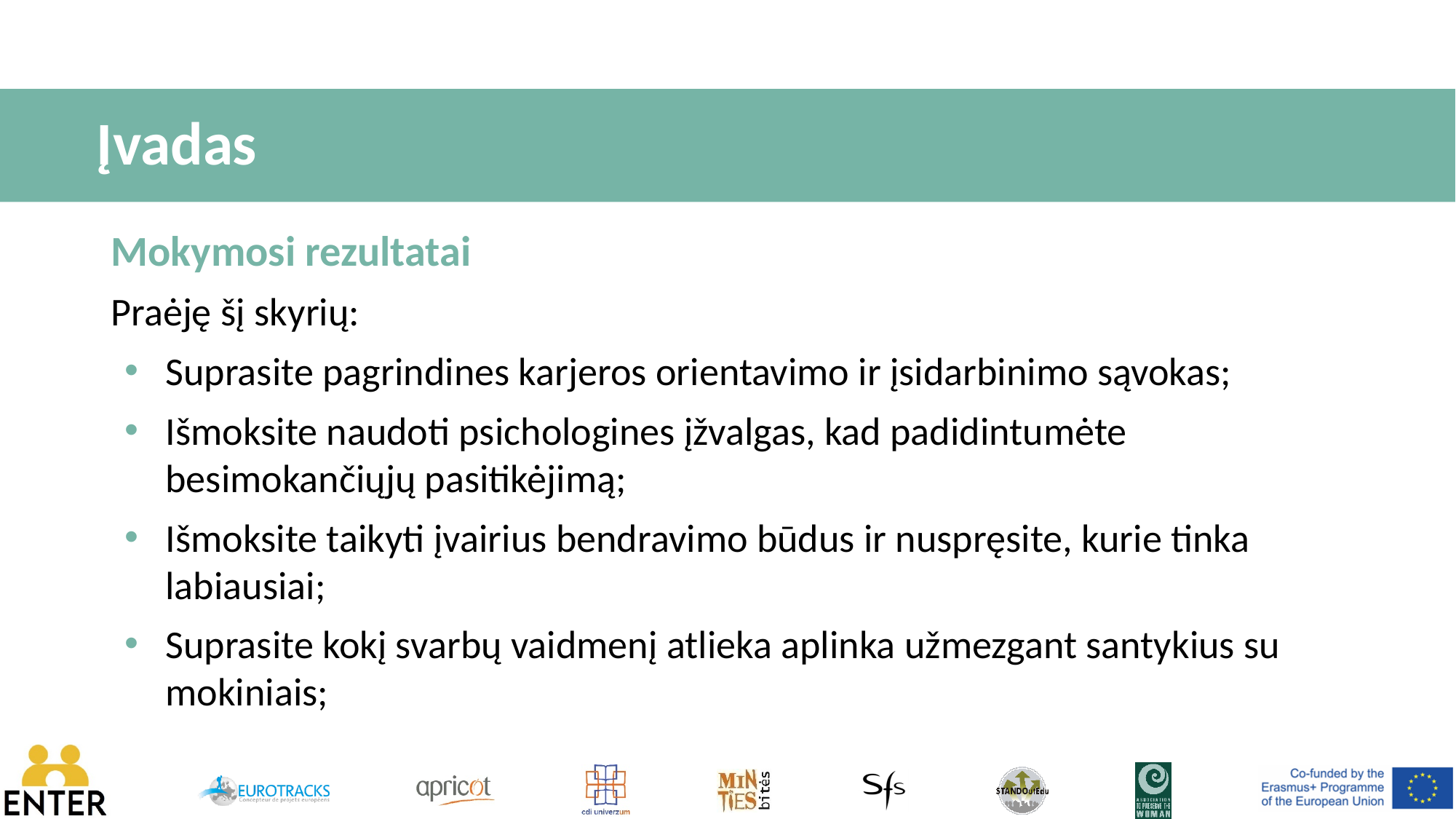

# Įvadas
Mokymosi rezultatai
Praėję šį skyrių:
Suprasite pagrindines karjeros orientavimo ir įsidarbinimo sąvokas;
Išmoksite naudoti psichologines įžvalgas, kad padidintumėte besimokančiųjų pasitikėjimą;
Išmoksite taikyti įvairius bendravimo būdus ir nuspręsite, kurie tinka labiausiai;
Suprasite kokį svarbų vaidmenį atlieka aplinka užmezgant santykius su mokiniais;